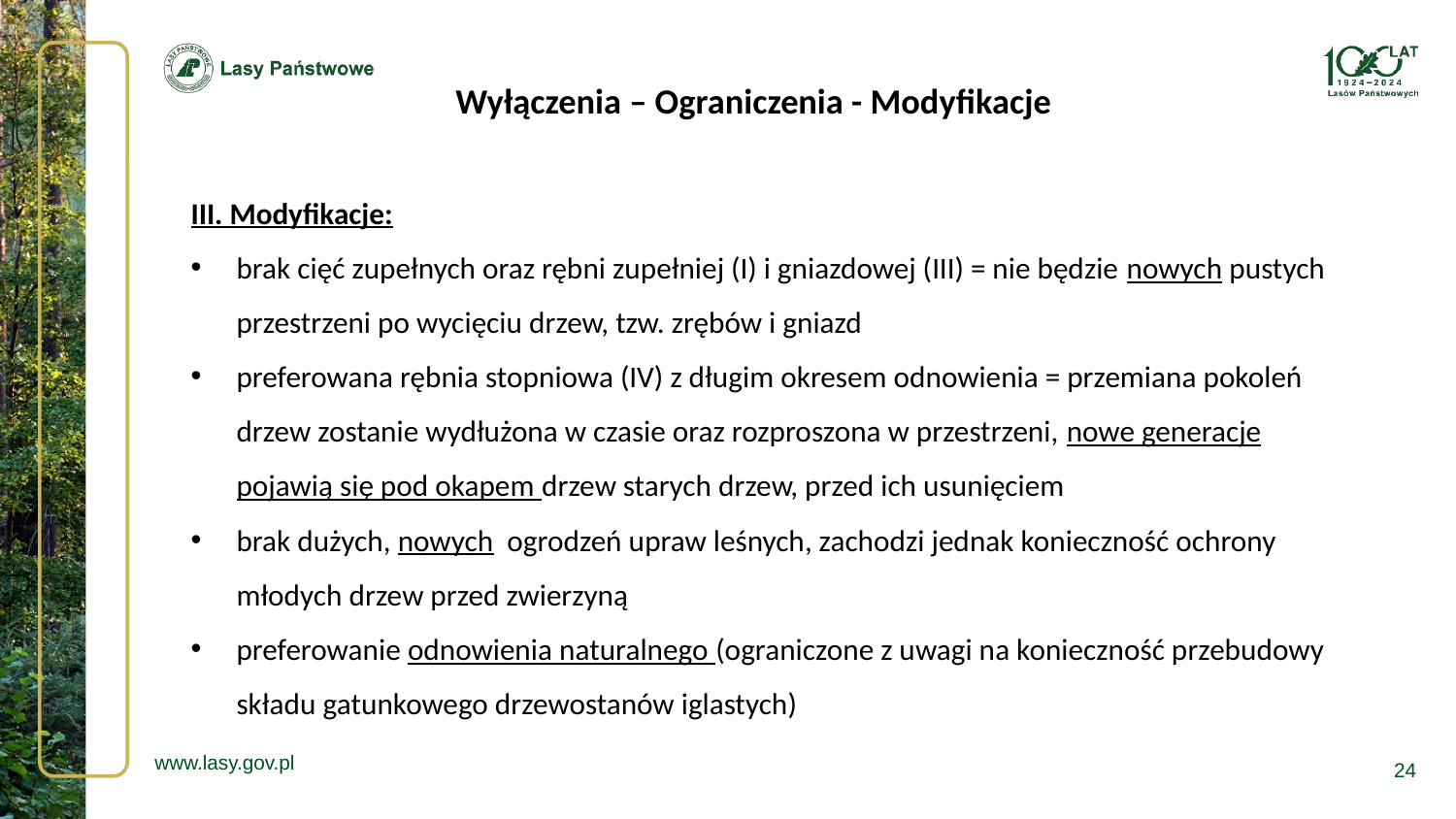

Wyłączenia – Ograniczenia - Modyfikacje
III. Modyfikacje:
brak cięć zupełnych oraz rębni zupełniej (I) i gniazdowej (III) = nie będzie nowych pustych przestrzeni po wycięciu drzew, tzw. zrębów i gniazd
preferowana rębnia stopniowa (IV) z długim okresem odnowienia = przemiana pokoleń drzew zostanie wydłużona w czasie oraz rozproszona w przestrzeni, nowe generacje pojawią się pod okapem drzew starych drzew, przed ich usunięciem
brak dużych, nowych  ogrodzeń upraw leśnych, zachodzi jednak konieczność ochrony młodych drzew przed zwierzyną
preferowanie odnowienia naturalnego (ograniczone z uwagi na konieczność przebudowy składu gatunkowego drzewostanów iglastych)